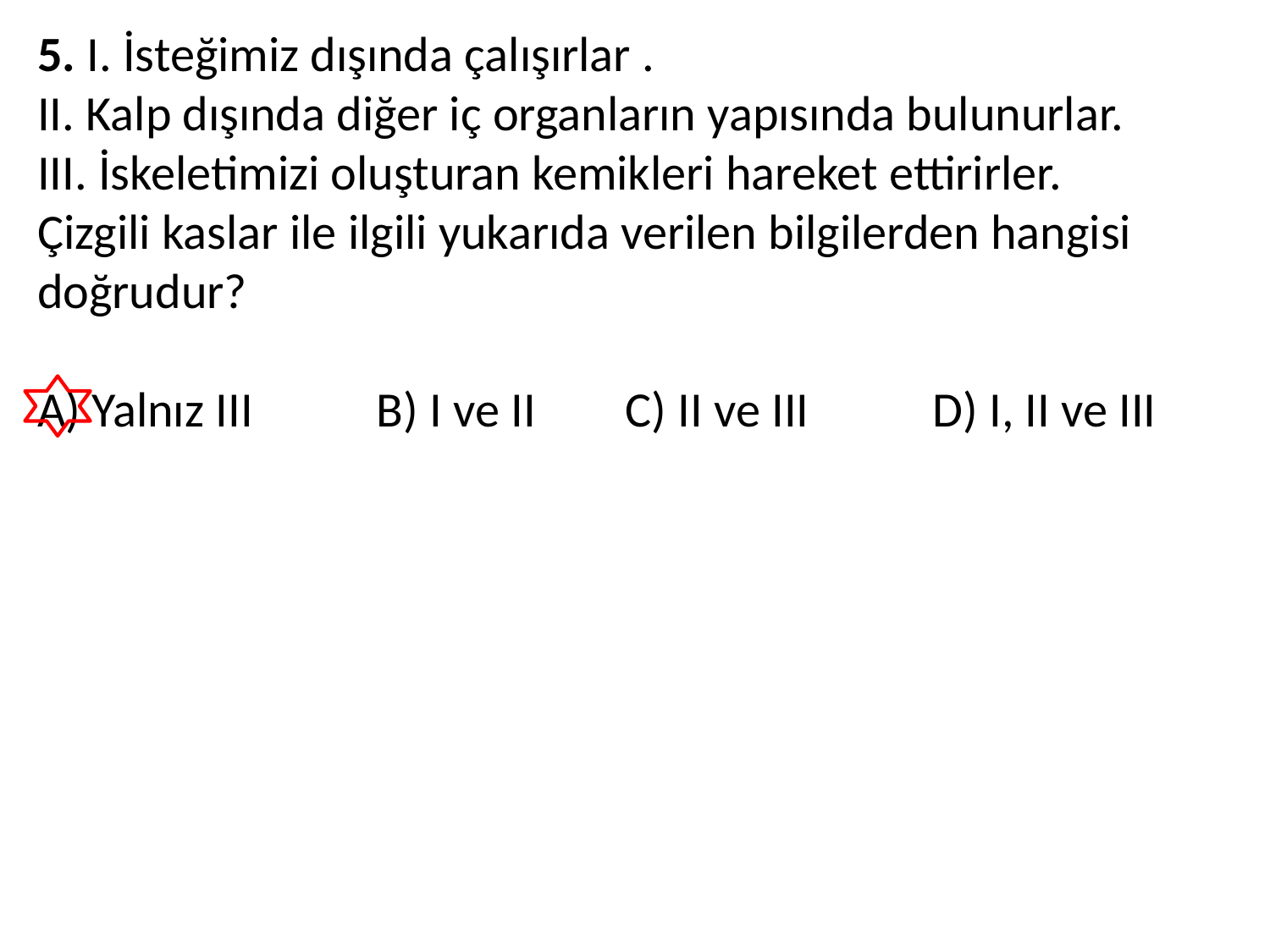

5. I. İsteğimiz dışında çalışırlar .
II. Kalp dışında diğer iç organların yapısında bulunurlar.
III. İskeletimizi oluşturan kemikleri hareket ettirirler.
Çizgili kaslar ile ilgili yukarıda verilen bilgilerden hangisi doğrudur?

A) Yalnız III           B) I ve II        C) II ve III           D) I, II ve III